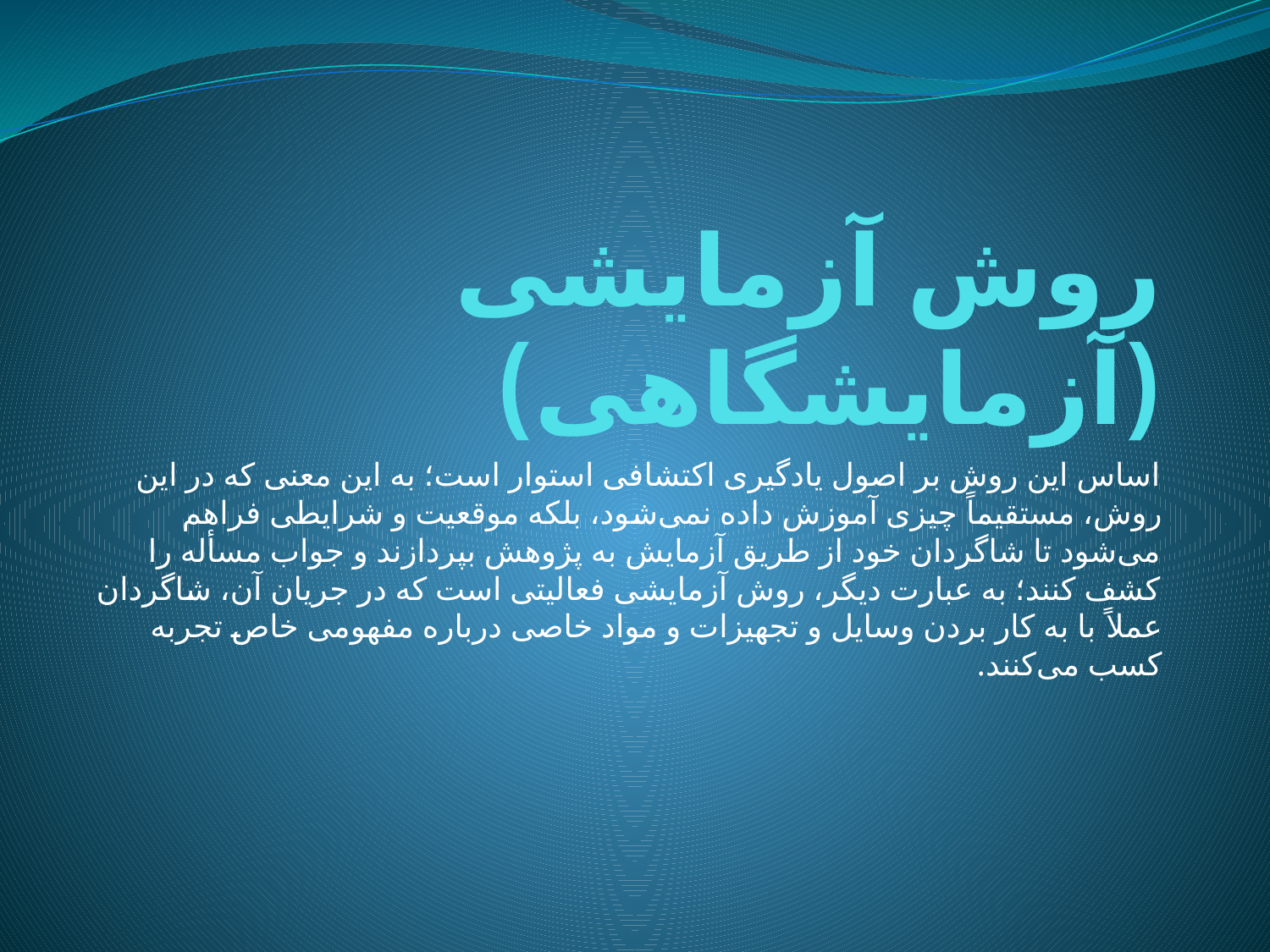

# روش آزمایشی (آزمایشگاهی)
اساس اين روش بر اصول يادگيرى اکتشافى استوار است؛ به اين معنى که در اين روش، مستقيماً چيزى آموزش داده نمى‌شود، بلکه موقعيت و شرايطى فراهم مى‌شود تا شاگردان خود از طريق آزمايش به پژوهش بپردازند و جواب مسأله را کشف کنند؛ به عبارت ديگر، روش آزمايشى فعاليتى است که در جريان آن، شاگردان عملاً با به کار بردن وسايل و تجهيزات و مواد خاصى درباره مفهومى خاص تجربه کسب مى‌کنند.